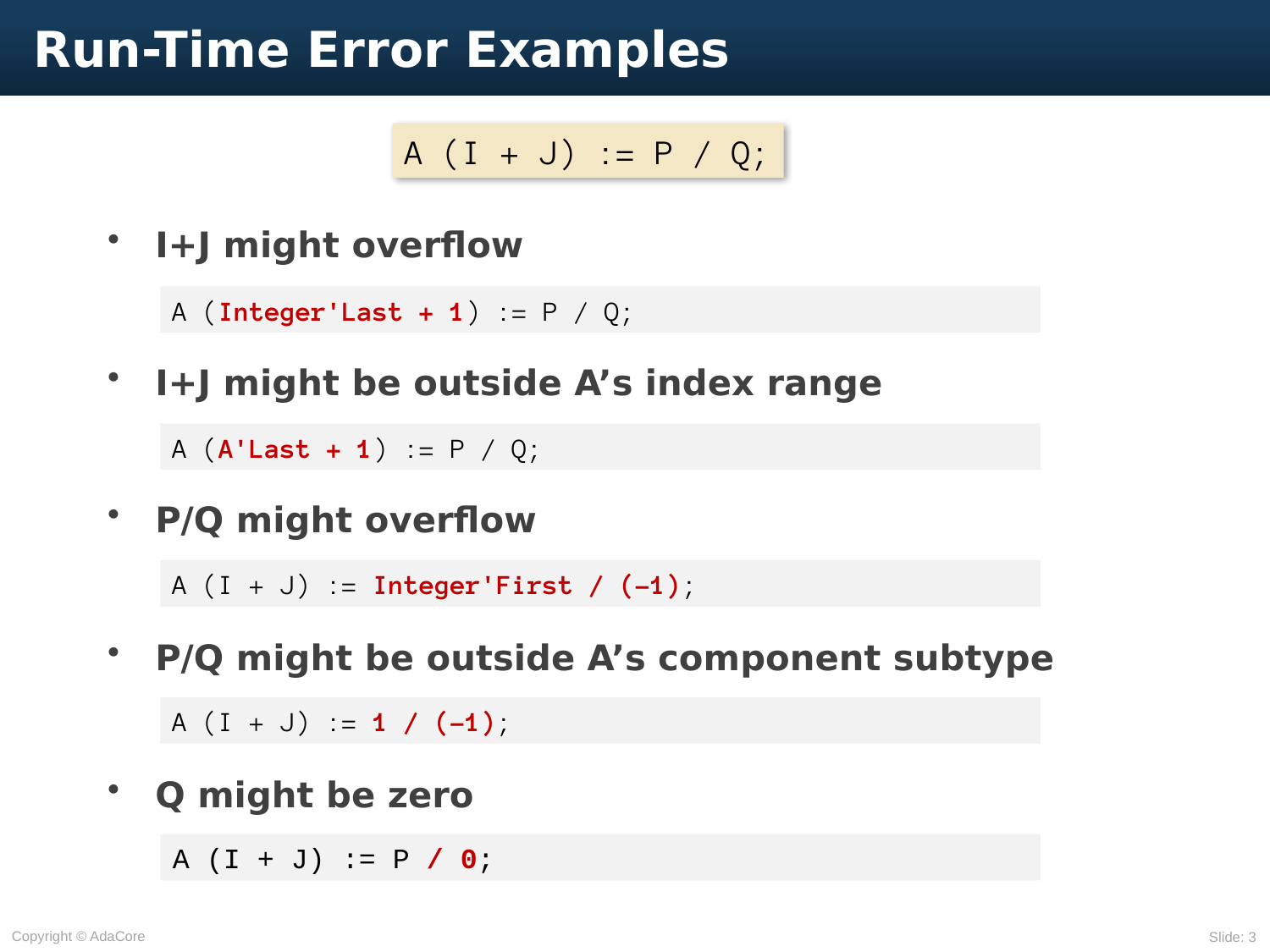

# Run-Time Error Examples
A (I + J) := P / Q;
I+J might overflow
I+J might be outside A’s index range
P/Q might overflow
P/Q might be outside A’s component subtype
Q might be zero
A (Integer'Last + 1) := P / Q;
A (A'Last + 1) := P / Q;
A (I + J) := Integer'First / (-1);
A (I + J) := 1 / (-1);
A (I + J) := P / 0;